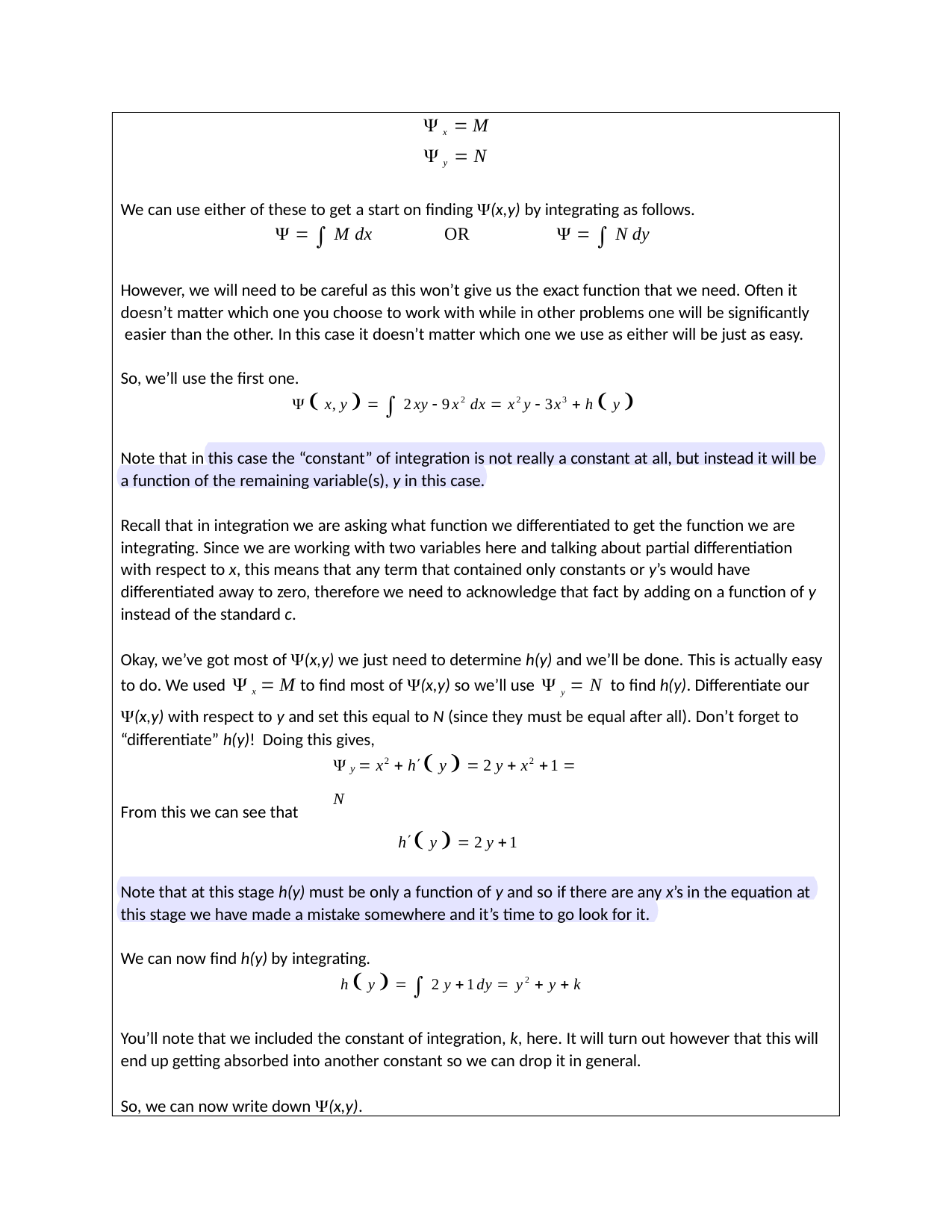

Ψ x  = M
Ψ y  = N

We can use either of these to get a start on finding Ψ(x,y) by integrating as follows.
Ψ = ∫ M dx	OR	Ψ = ∫ N dy
However, we will need to be careful as this won’t give us the exact function that we need. Often it  doesn’t matter which one you choose to work with while in other problems one will be significantly  easier than the other. In this case it doesn’t matter which one we use as either will be just as easy.

So, we’ll use the first one.
Ψ ( x, y ) = ∫ 2xy − 9x2  dx = x2 y − 3x3  + h ( y )
Note that in this case the “constant” of integration is not really a constant at all, but instead it will be  a function of the remaining variable(s), y in this case.

Recall that in integration we are asking what function we differentiated to get the function we are  integrating. Since we are working with two variables here and talking about partial differentiation  with respect to x, this means that any term that contained only constants or y’s would have  differentiated away to zero, therefore we need to acknowledge that fact by adding on a function of y  instead of the standard c.

Okay, we’ve got most of Ψ(x,y) we just need to determine h(y) and we’ll be done. This is actually easy  to do. We used Ψ x = M to find most of Ψ(x,y) so we’ll use Ψ y = N to find h(y). Differentiate our
Ψ(x,y) with respect to y and set this equal to N (since they must be equal after all). Don’t forget to  “differentiate” h(y)! Doing this gives,

Ψ   = x2  + h′( y ) = 2 y + x2  +1 = N
y
From this we can see that
h′( y ) = 2 y +1
Note that at this stage h(y) must be only a function of y and so if there are any x’s in the equation at  this stage we have made a mistake somewhere and it’s time to go look for it.

We can now find h(y) by integrating.
h ( y ) = ∫ 2 y +1dy = y2  + y + k
You’ll note that we included the constant of integration, k, here. It will turn out however that this will  end up getting absorbed into another constant so we can drop it in general.

So, we can now write down Ψ(x,y).